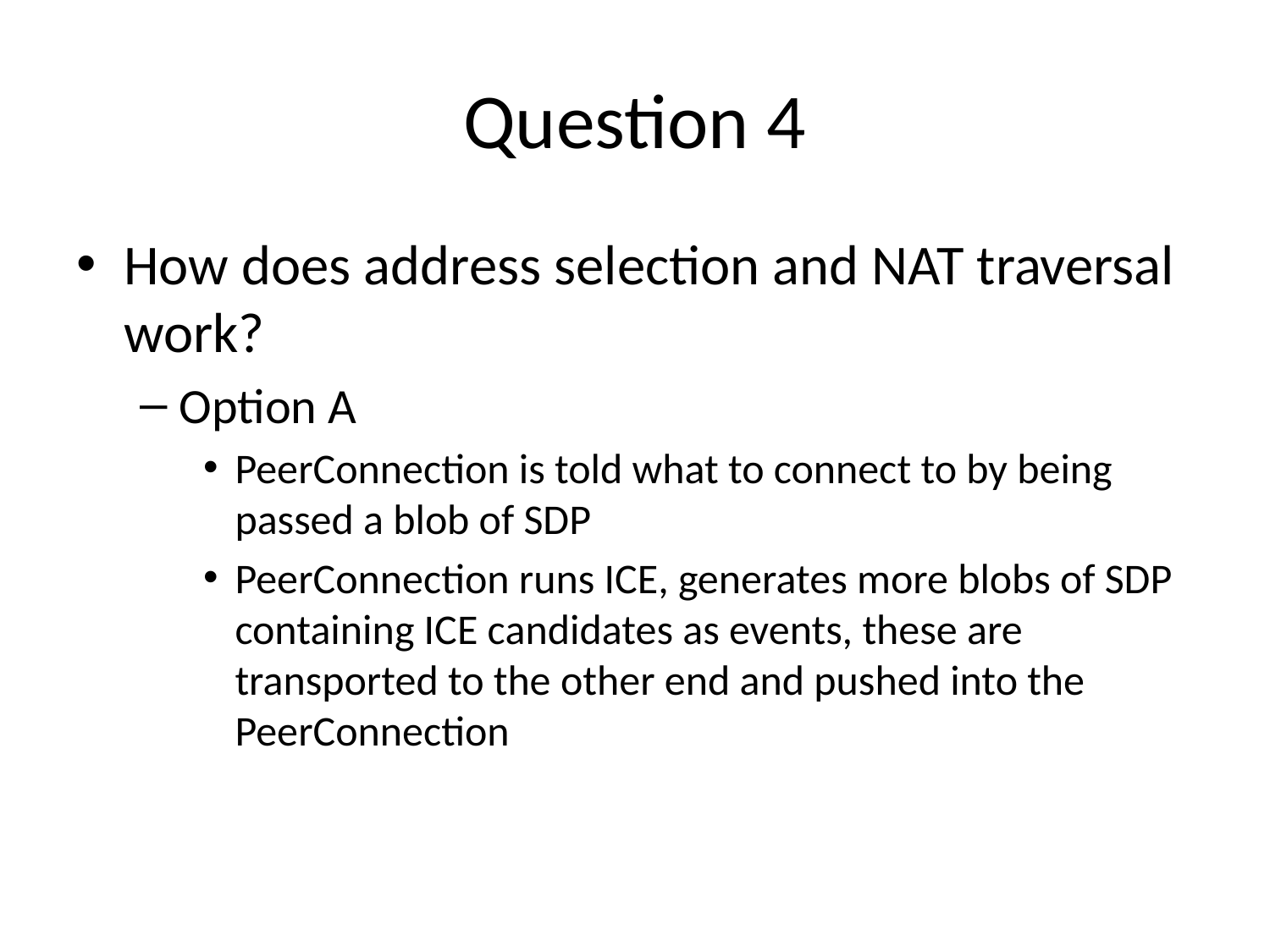

# Question 4
How does address selection and NAT traversal work?
Option A
PeerConnection is told what to connect to by being passed a blob of SDP
PeerConnection runs ICE, generates more blobs of SDP containing ICE candidates as events, these are transported to the other end and pushed into the PeerConnection